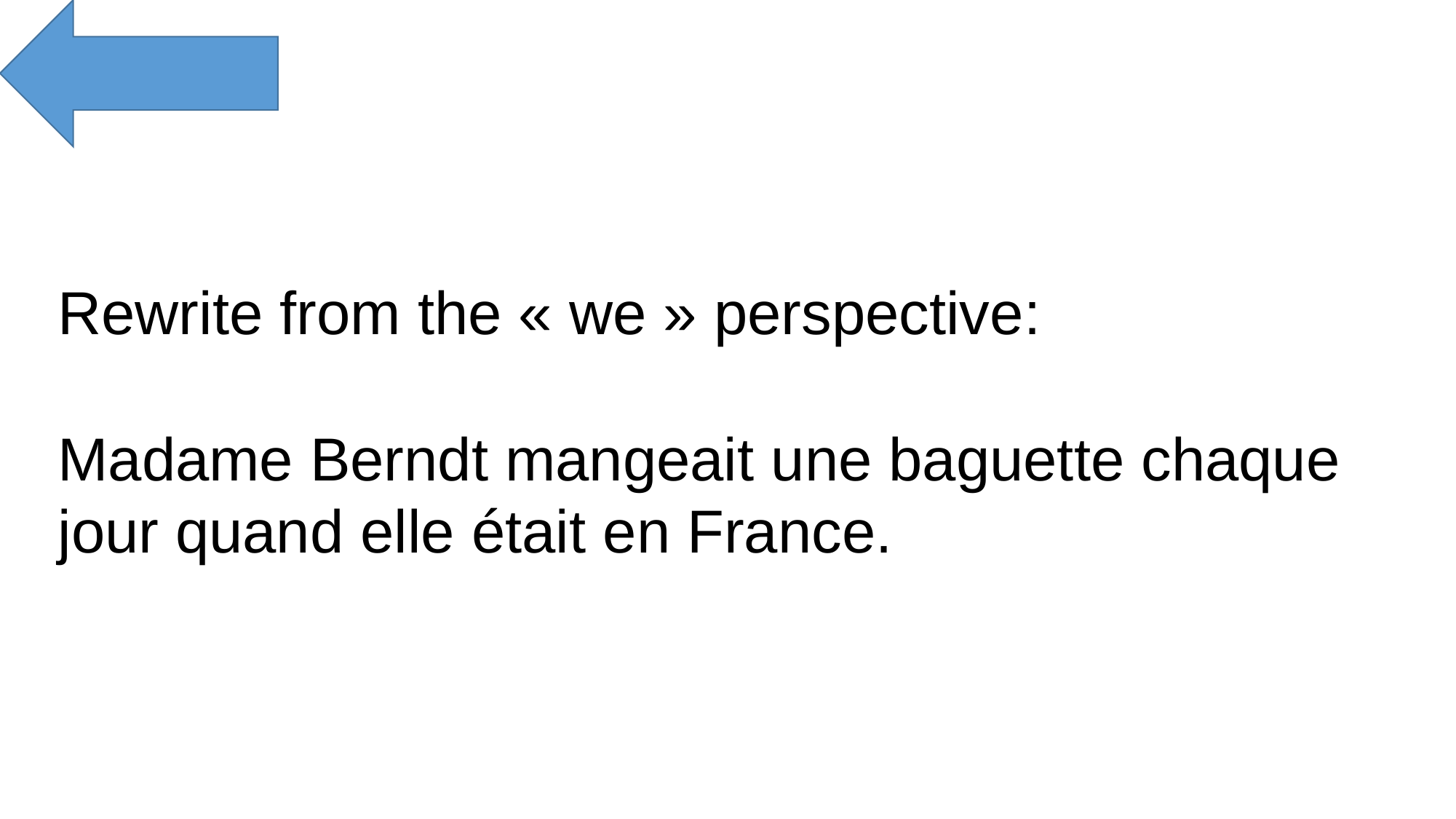

Rewrite from the « we » perspective:

Madame Berndt mangeait une baguette chaque jour quand elle était en France.